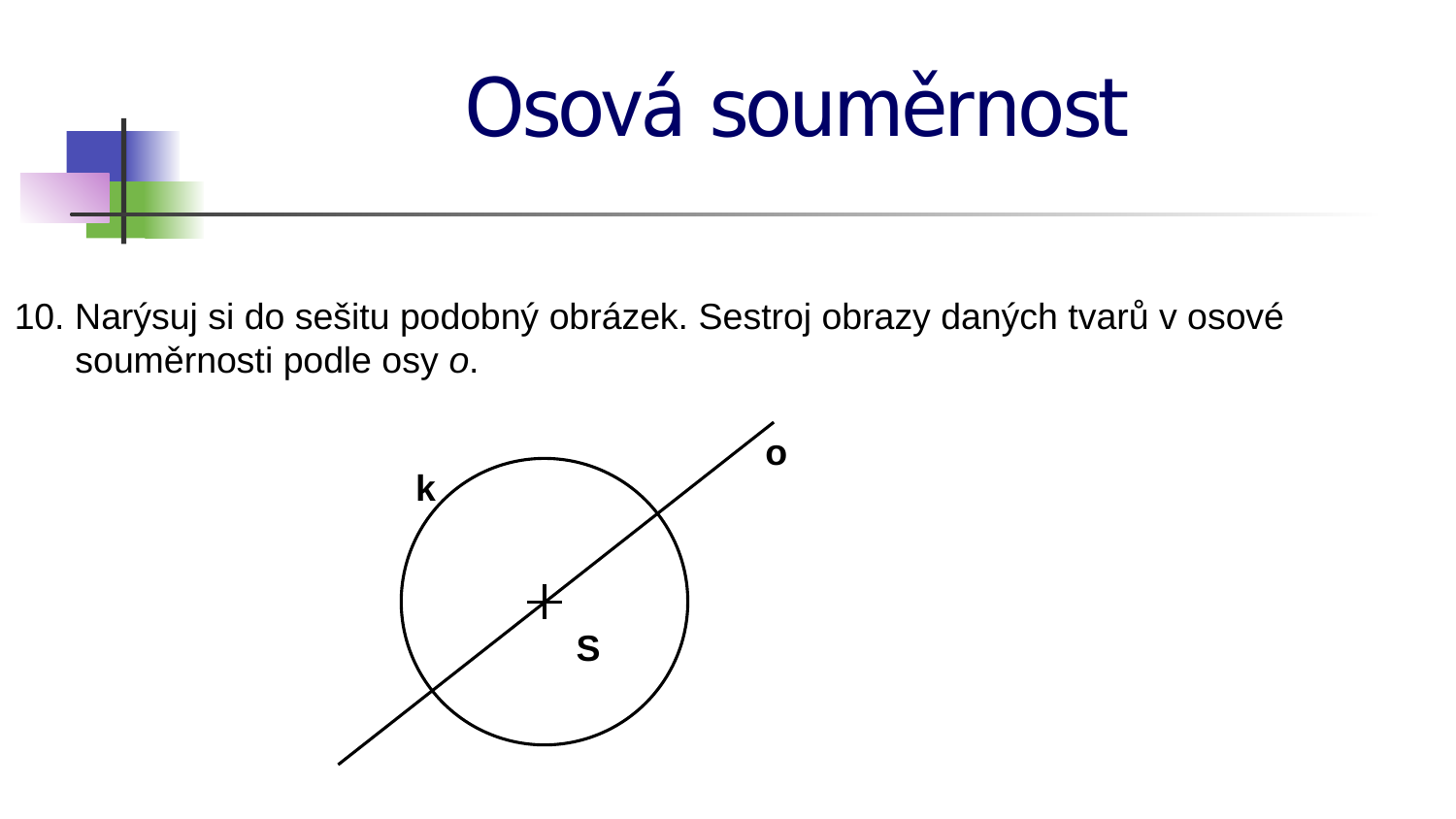

# Osová souměrnost
10. Narýsuj si do sešitu podobný obrázek. Sestroj obrazy daných tvarů v osové
      souměrnosti podle osy o.
o
k

S